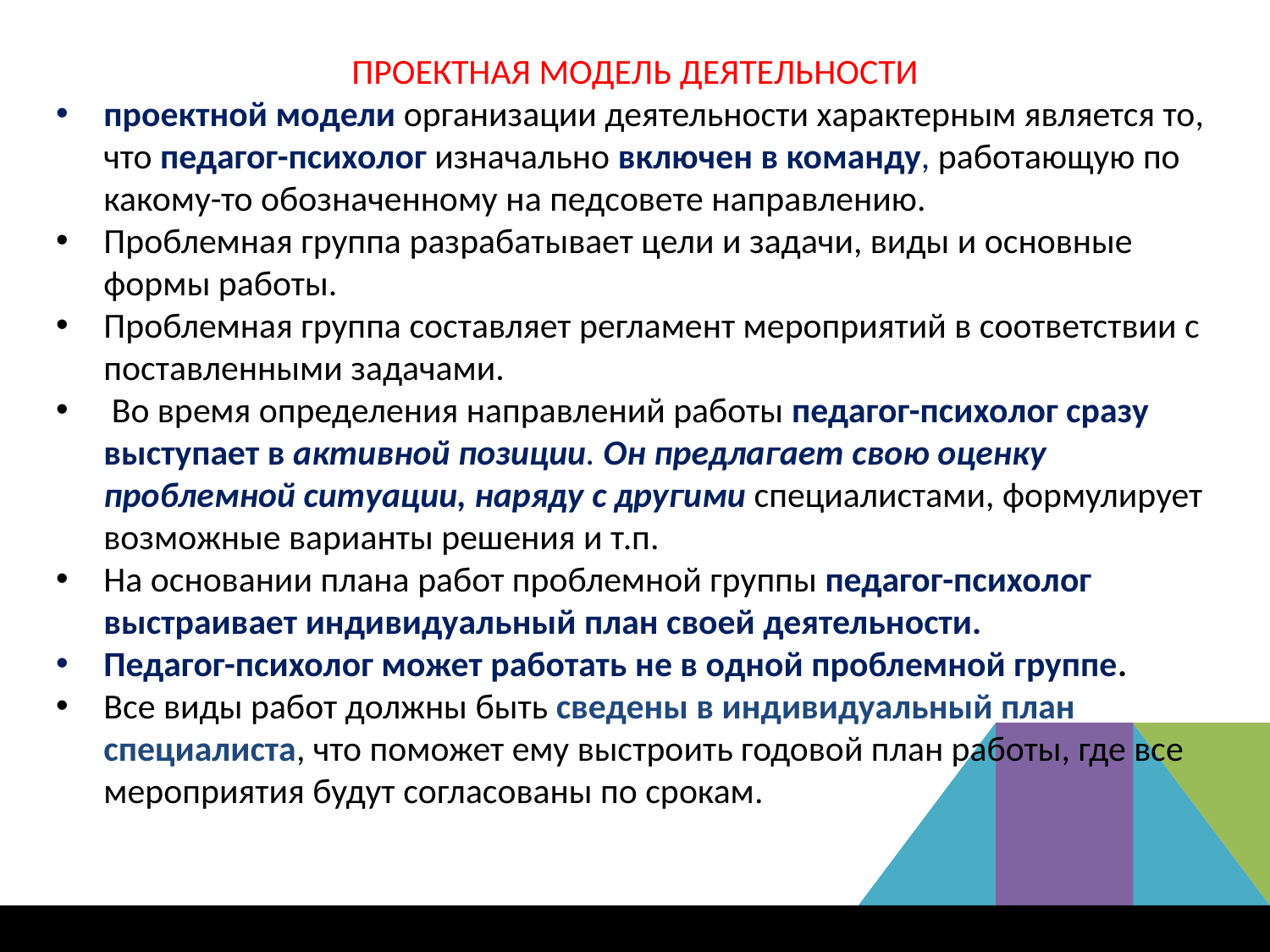

ПРОЕКТНАЯ МОДЕЛЬ ДЕЯТЕЛЬНОСТИ
проектной модели организации деятельности характерным является то, что педагог-психолог изначально включен в команду, работающую по какому-то обозначенному на педсовете направлению.
Проблемная группа разрабатывает цели и задачи, виды и основные формы работы.
Проблемная группа составляет регламент мероприятий в соответствии с поставленными задачами.
 Во время определения направлений работы педагог-психолог сразу выступает в активной позиции. Он предлагает свою оценку проблемной ситуации, наряду с другими специалистами, формулирует возможные варианты решения и т.п.
На основании плана работ проблемной группы педагог-психолог выстраивает индивидуальный план своей деятельности.
Педагог-психолог может работать не в одной проблемной группе.
Все виды работ должны быть сведены в индивидуальный план специалиста, что поможет ему выстроить годовой план работы, где все мероприятия будут согласованы по срокам.